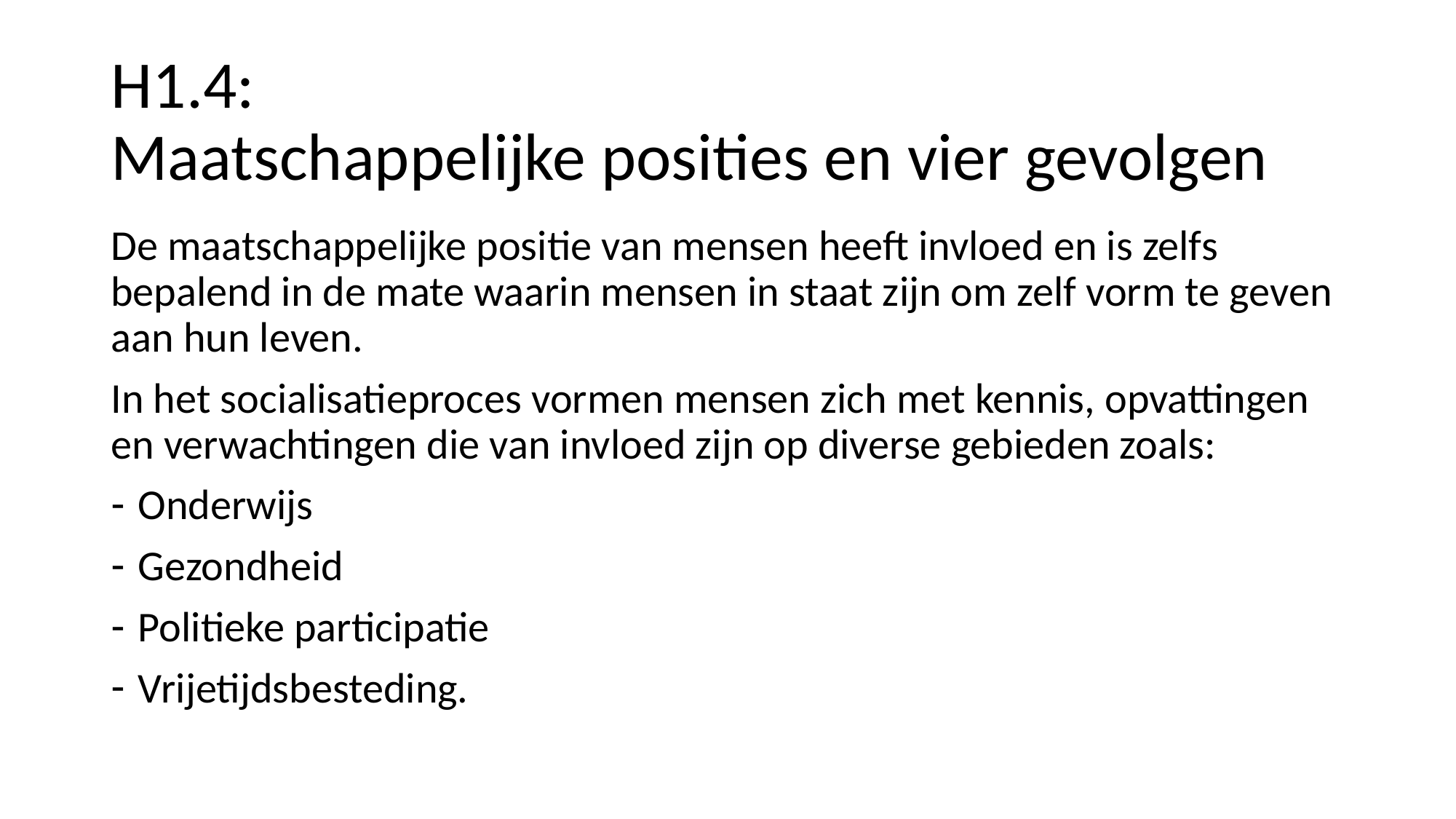

# H1.4: Maatschappelijke posities en vier gevolgen
De maatschappelijke positie van mensen heeft invloed en is zelfs bepalend in de mate waarin mensen in staat zijn om zelf vorm te geven aan hun leven.
In het socialisatieproces vormen mensen zich met kennis, opvattingen en verwachtingen die van invloed zijn op diverse gebieden zoals:
Onderwijs
Gezondheid
Politieke participatie
Vrijetijdsbesteding.